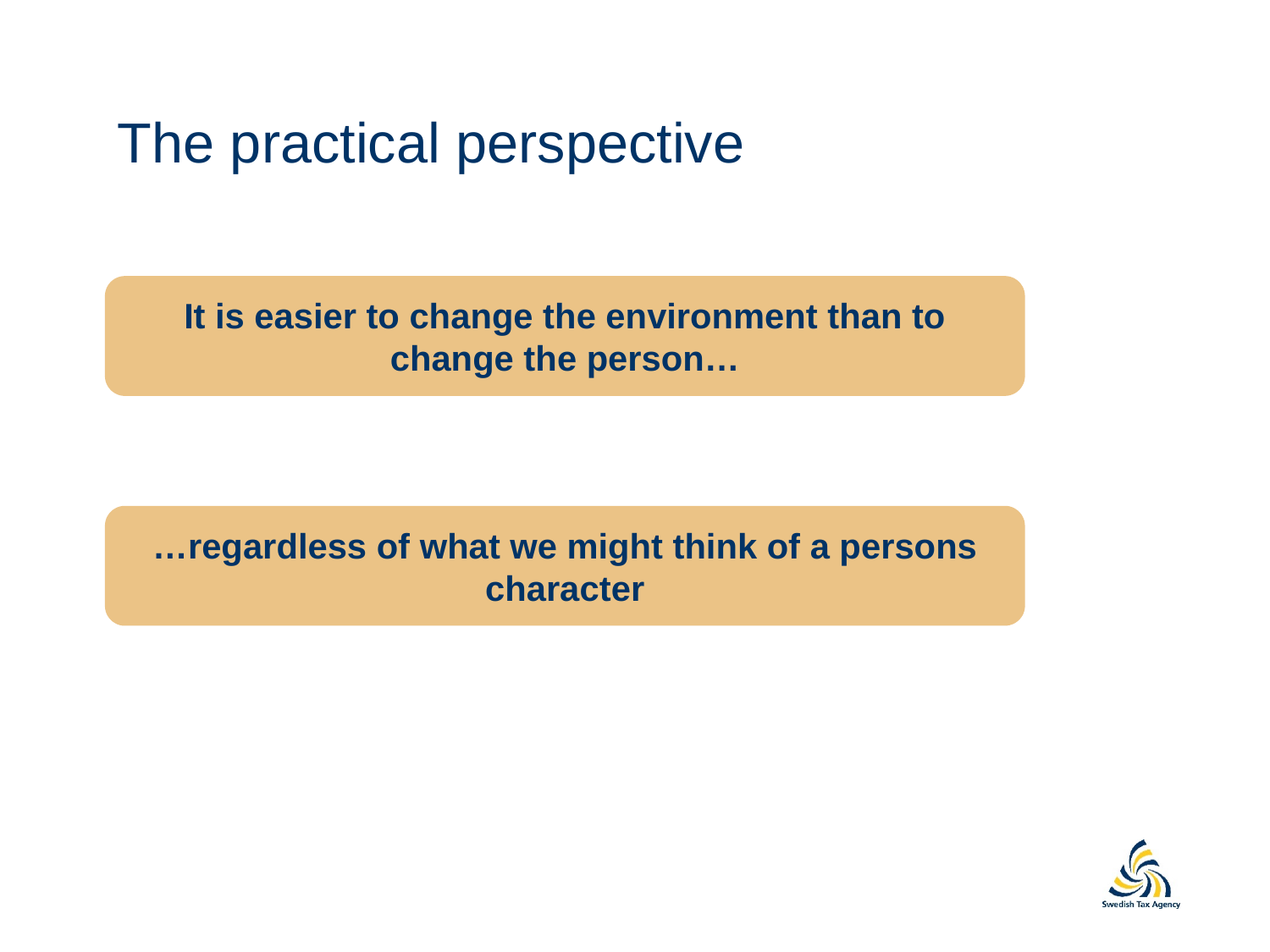

# The practical perspective
It is easier to change the environment than to change the person…
…regardless of what we might think of a persons character